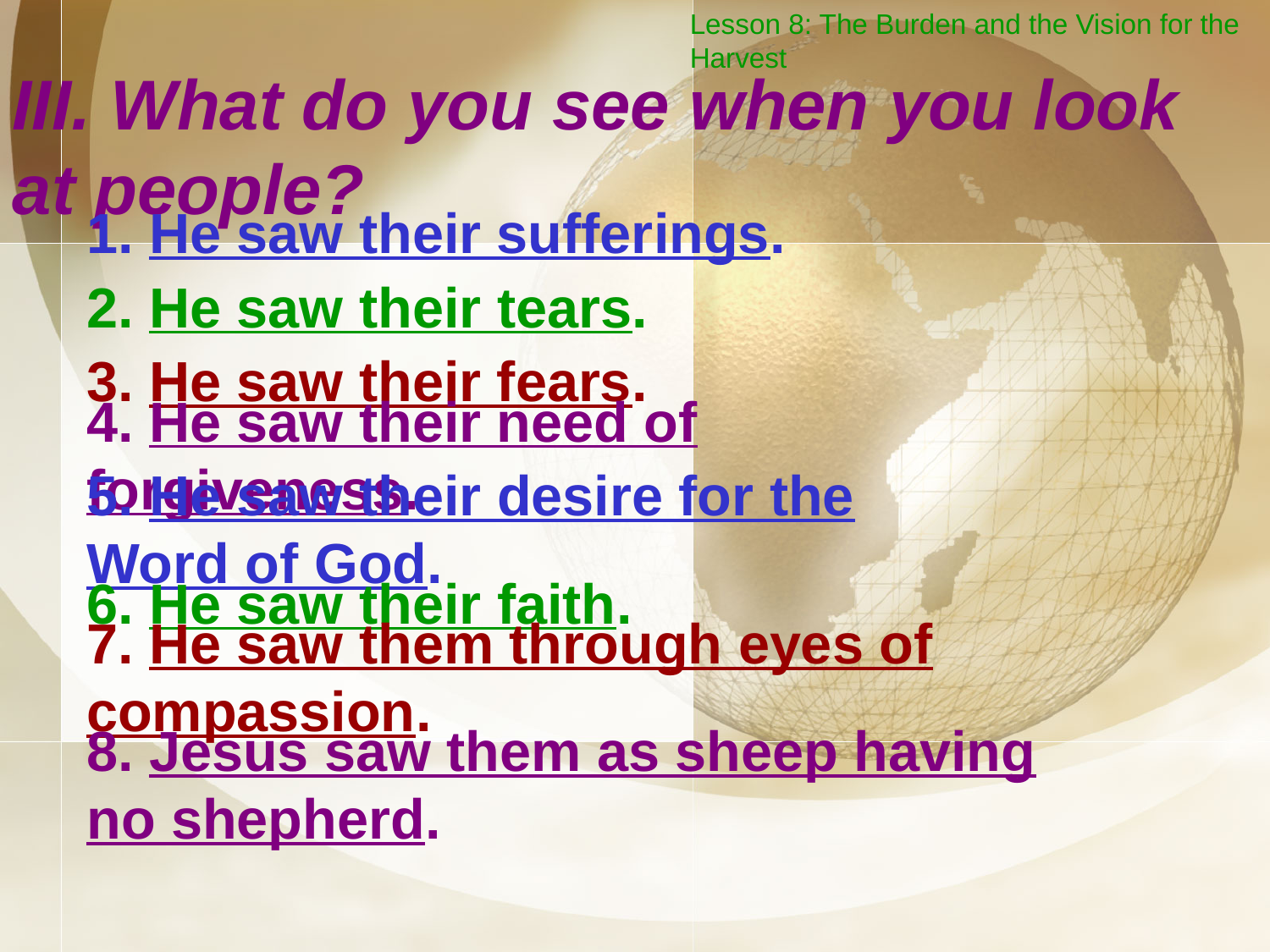

Lesson 8: The Burden and the Vision for the Harvest
III. What do you see when you look at people?
1. He saw their sufferings.
2. He saw their tears.
3. He saw their fears.
4. He saw their need of forgiveness.
5. He saw their desire for the Word of God.
6. He saw their faith.
7. He saw them through eyes of compassion.
8. Jesus saw them as sheep having no shepherd.